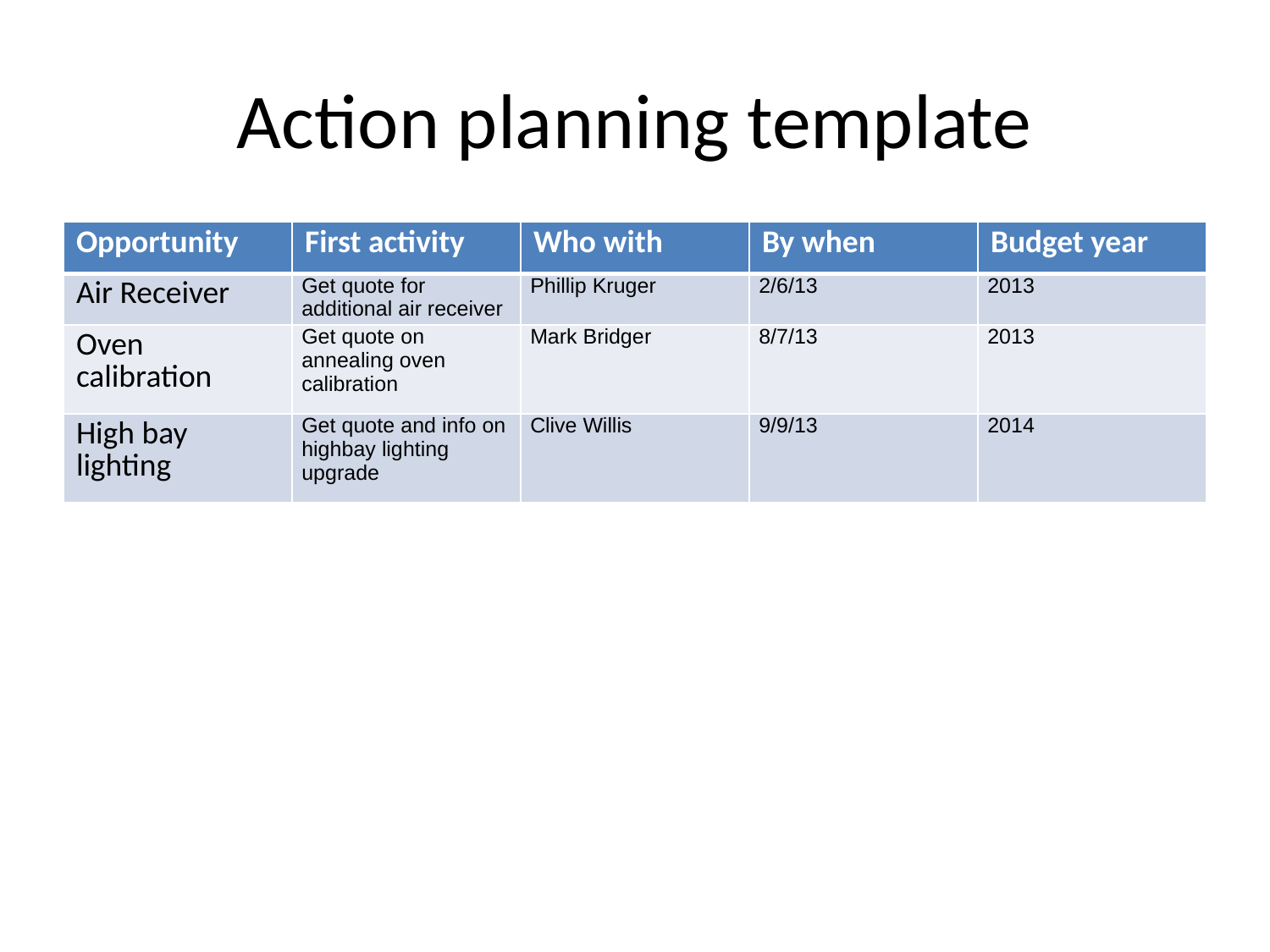

# Action planning template
| Opportunity | First activity | Who with | By when | Budget year |
| --- | --- | --- | --- | --- |
| Air Receiver | Get quote for additional air receiver | Phillip Kruger | 2/6/13 | 2013 |
| Oven calibration | Get quote on annealing oven calibration | Mark Bridger | 8/7/13 | 2013 |
| High bay lighting | Get quote and info on highbay lighting upgrade | Clive Willis | 9/9/13 | 2014 |